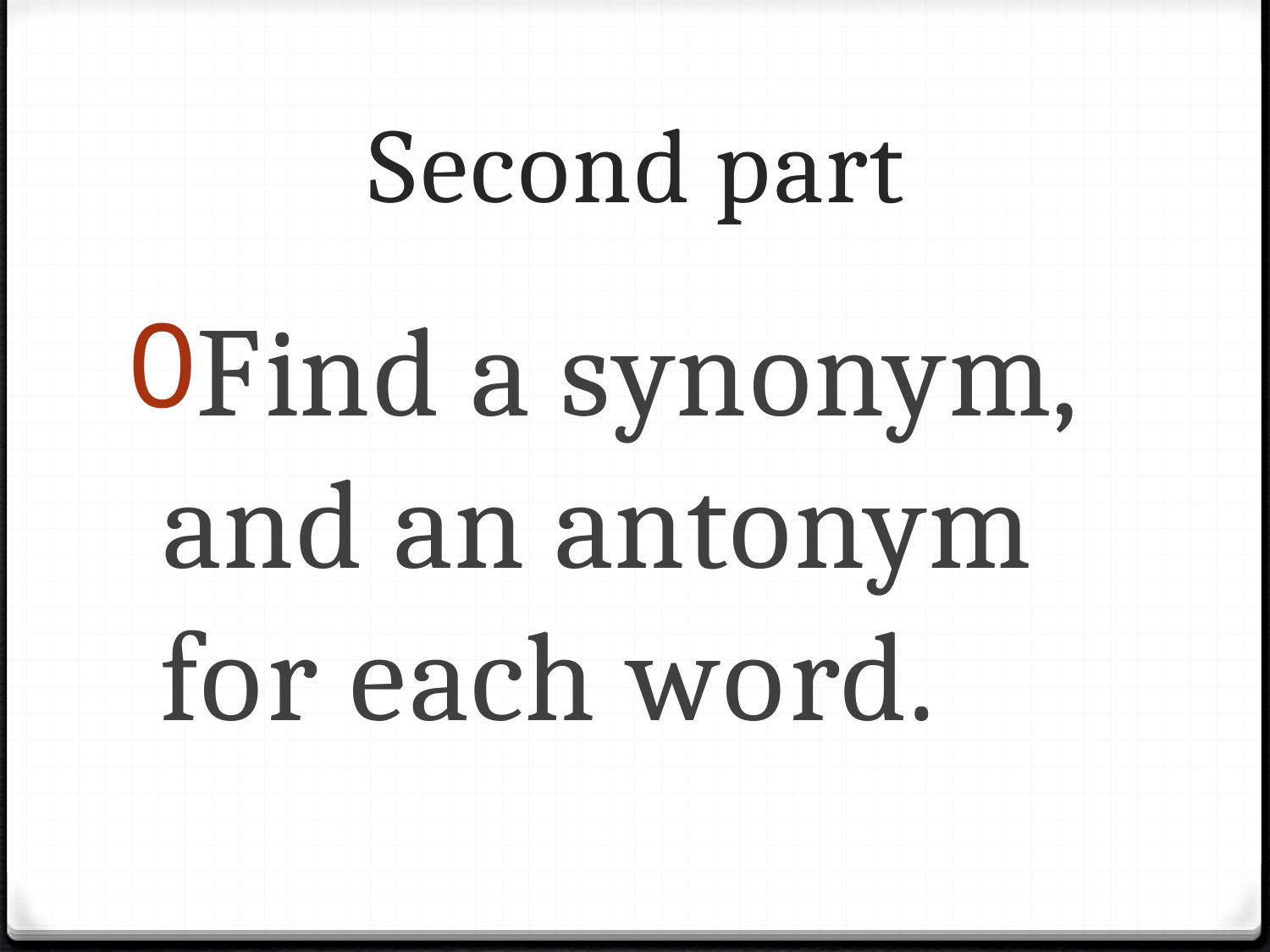

# Second part
Find a synonym, and an antonym for each word.